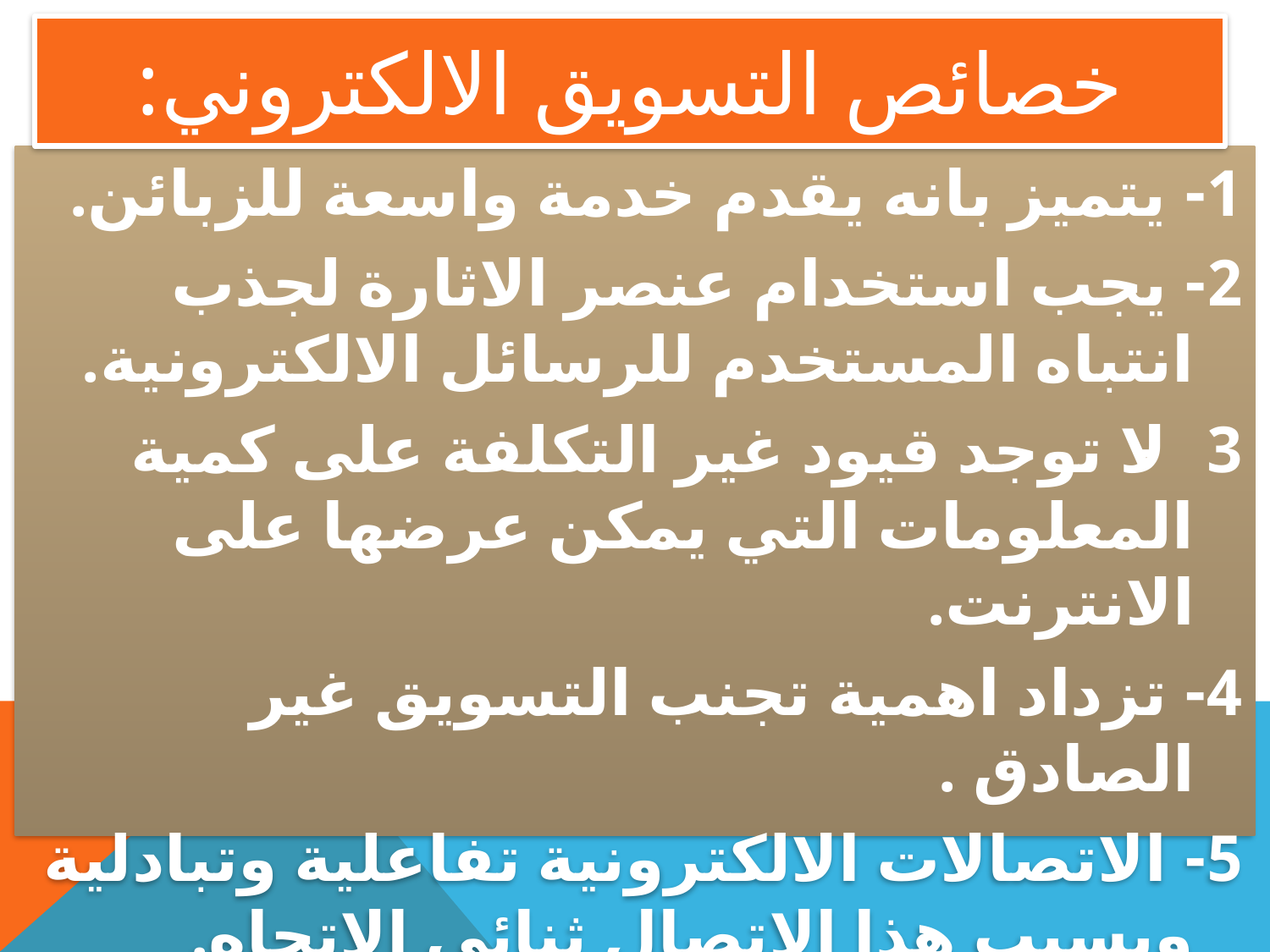

# خصائص التسويق الالكتروني:
1- يتميز بانه يقدم خدمة واسعة للزبائن.
2- يجب استخدام عنصر الاثارة لجذب انتباه المستخدم للرسائل الالكترونية.
3- لا توجد قيود غير التكلفة على كمية المعلومات التي يمكن عرضها على الانترنت.
4- تزداد اهمية تجنب التسويق غير الصادق .
5- الاتصالات الالكترونية تفاعلية وتبادلية ويسبب هذا الاتصال ثنائي الاتجاه.